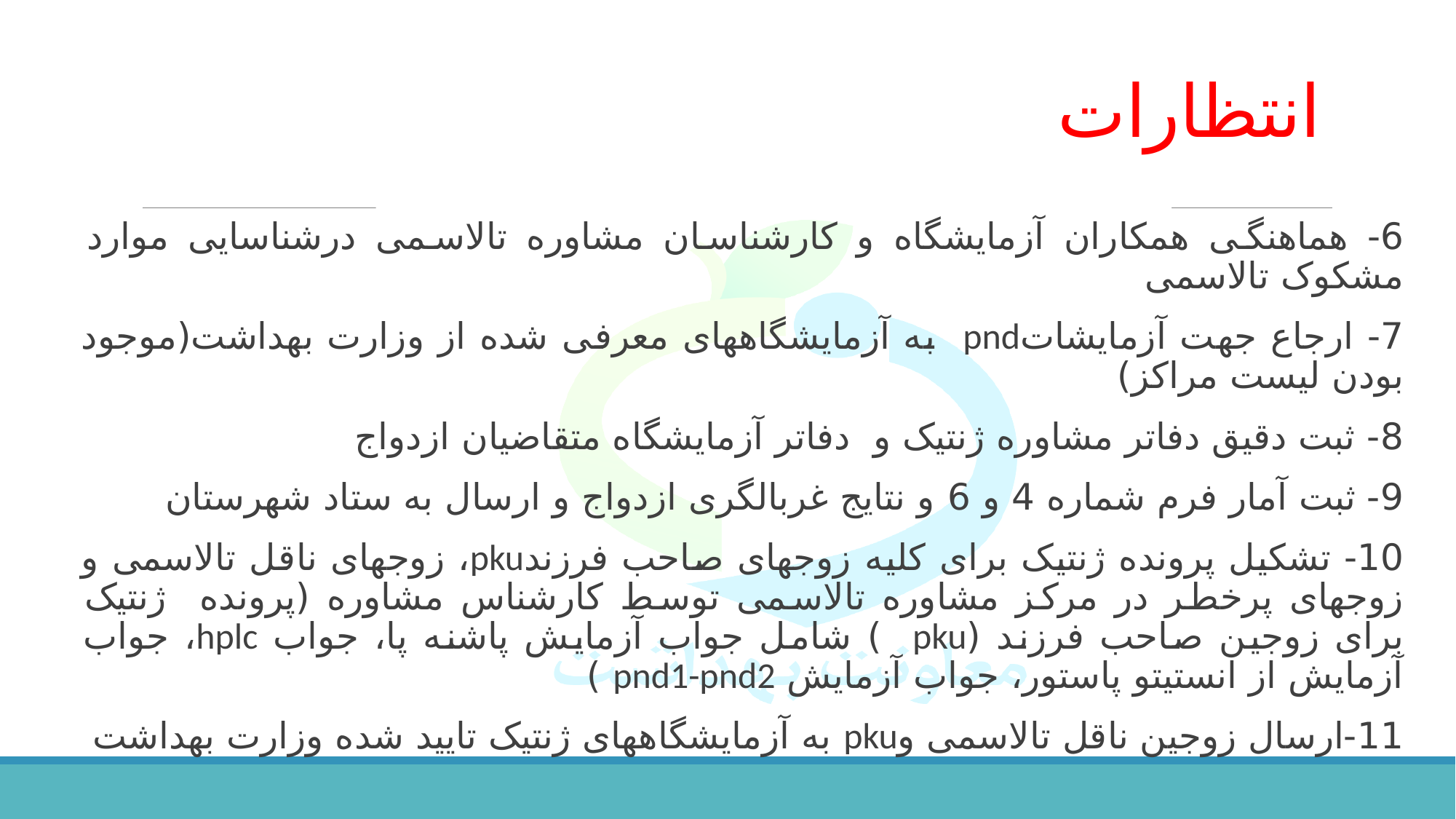

# انتظارات
6- هماهنگی همکاران آزمایشگاه و کارشناسان مشاوره تالاسمی درشناسایی موارد مشکوک تالاسمی
7- ارجاع جهت آزمایشاتpnd  به آزمایشگاههای معرفی شده از وزارت بهداشت(موجود بودن لیست مراکز)
8- ثبت دقیق دفاتر مشاوره ژنتیک و  دفاتر آزمایشگاه متقاضیان ازدواج
9- ثبت آمار فرم شماره 4 و 6 و نتایج غربالگری ازدواج و ارسال به ستاد شهرستان
10- تشکیل پرونده ژنتیک برای کلیه زوجهای صاحب فرزندpku، زوجهای ناقل تالاسمی و زوجهای پرخطر در مرکز مشاوره تالاسمی توسط کارشناس مشاوره (پرونده  ژنتیک برای زوجین صاحب فرزند (pku  ) شامل جواب آزمایش پاشنه پا، جواب hplc، جواب آزمایش از انستیتو پاستور، جواب آزمایش pnd1-pnd2 )
11-ارسال زوجین ناقل تالاسمی وpku به آزمایشگاههای ژنتیک تایید شده وزارت بهداشت